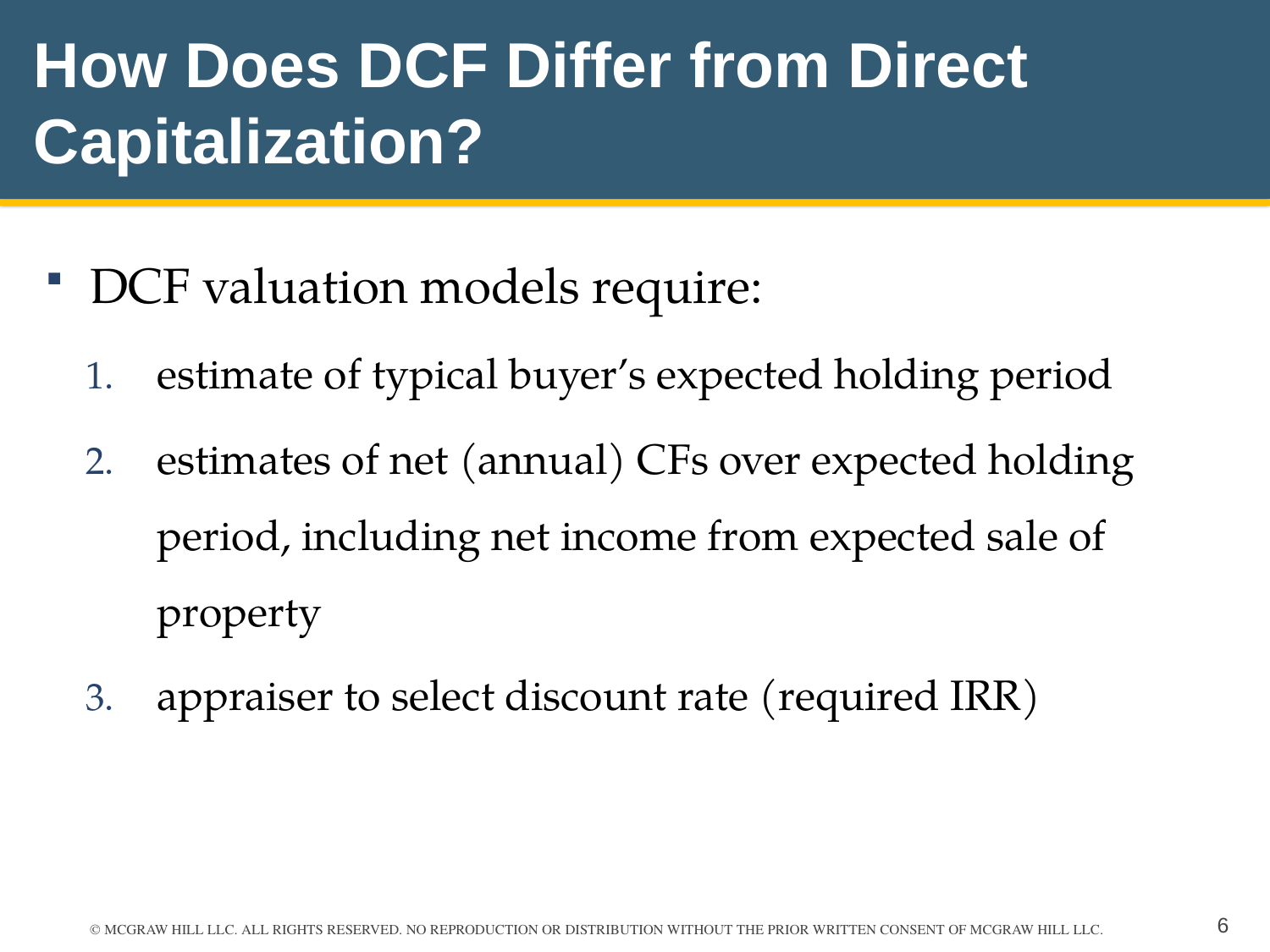

# How Does DCF Differ from Direct Capitalization?
DCF valuation models require:
estimate of typical buyer’s expected holding period
estimates of net (annual) CFs over expected holding period, including net income from expected sale of property
appraiser to select discount rate (required IRR)

© MCGRAW HILL LLC. ALL RIGHTS RESERVED. NO REPRODUCTION OR DISTRIBUTION WITHOUT THE PRIOR WRITTEN CONSENT OF MCGRAW HILL LLC.
6